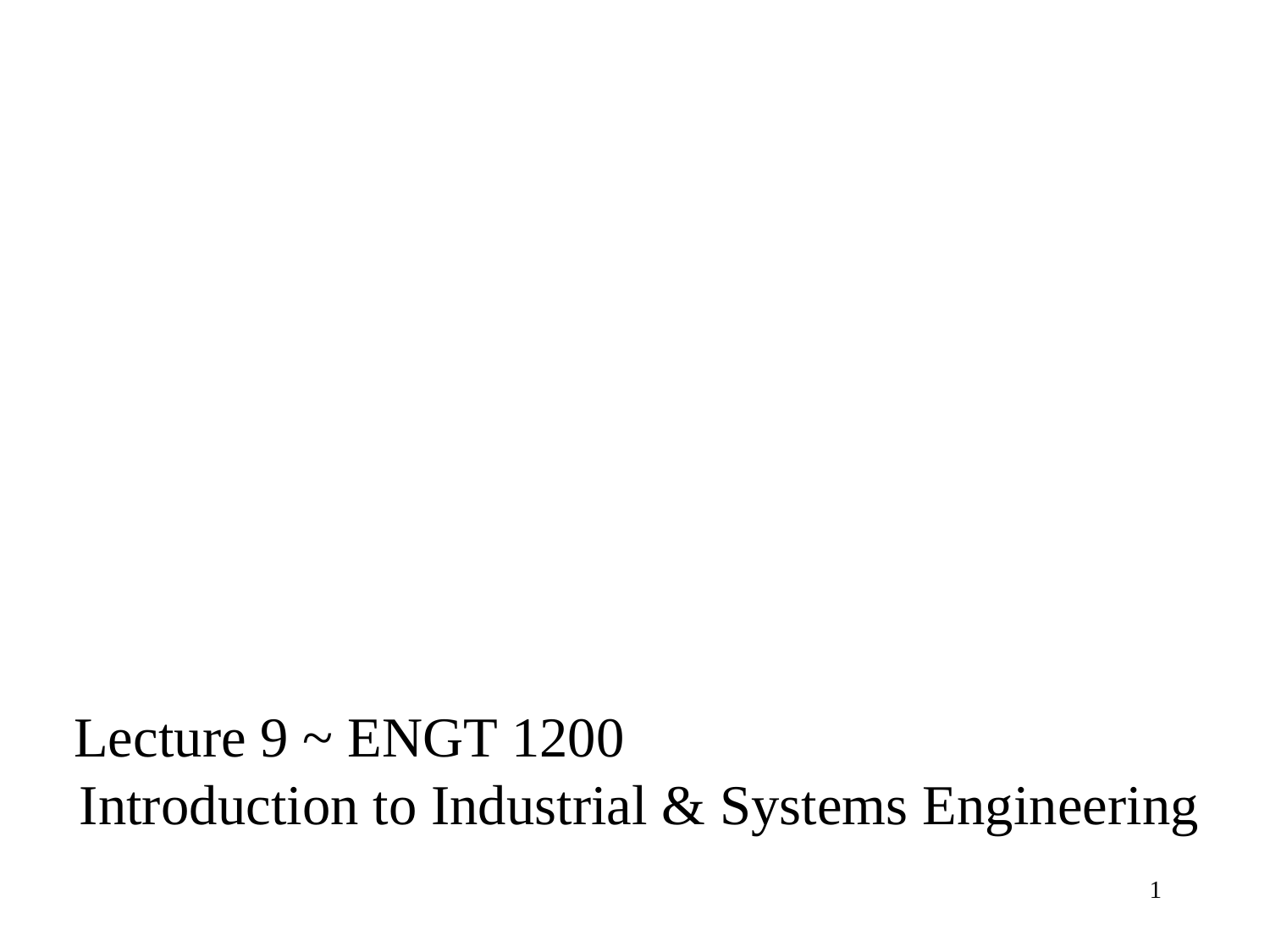

An Introduction
 and History of Quality &
"Quality Management"
Lecture 9 ~ ENGT 1200                                          Introduction to Industrial & Systems Engineering
1